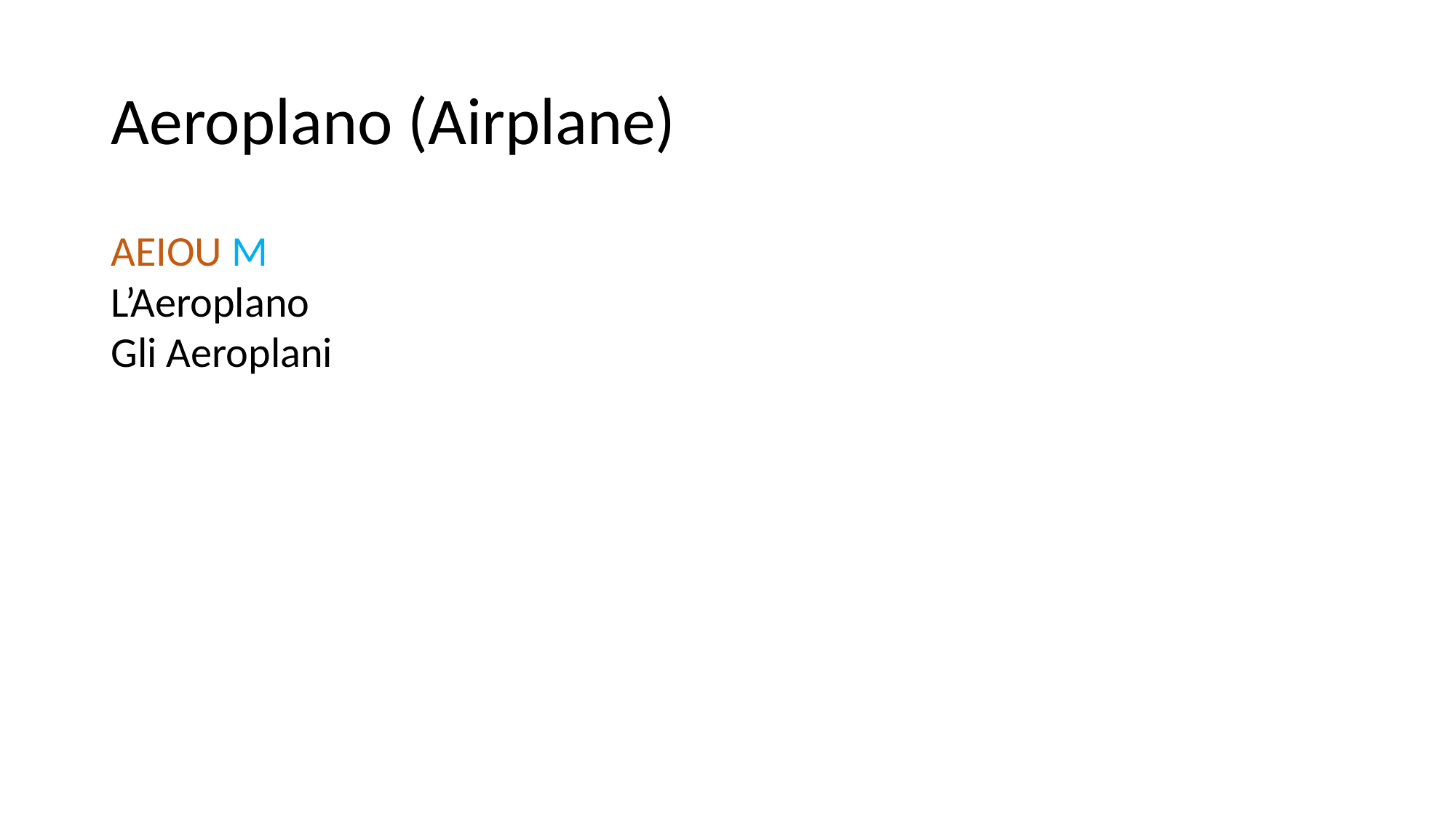

# Aeroplano (Airplane)
AEIOU M
L’Aeroplano
Gli Aeroplani